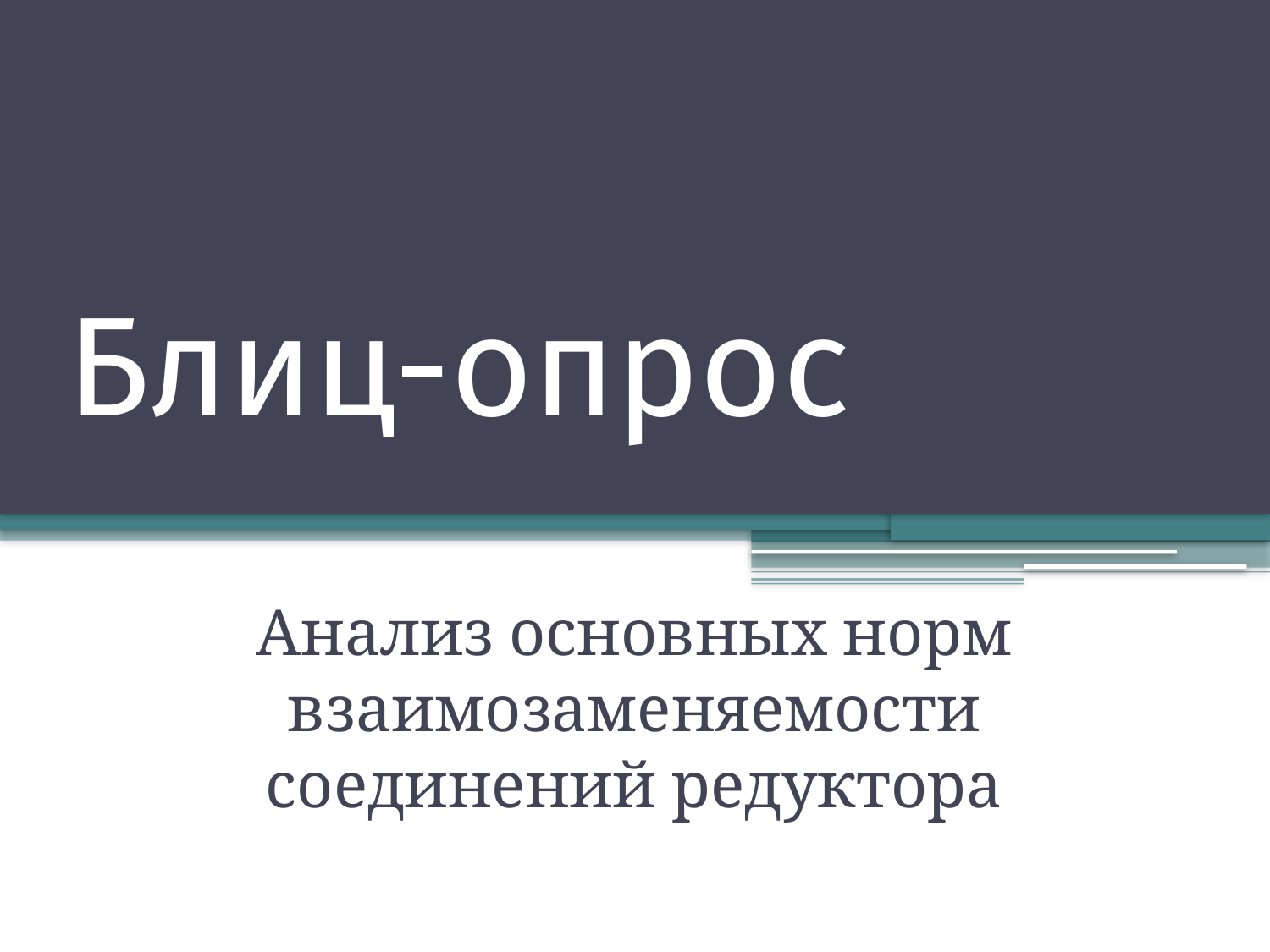

# Блиц-опрос
Анализ основных норм взаимозаменяемости соединений редуктора